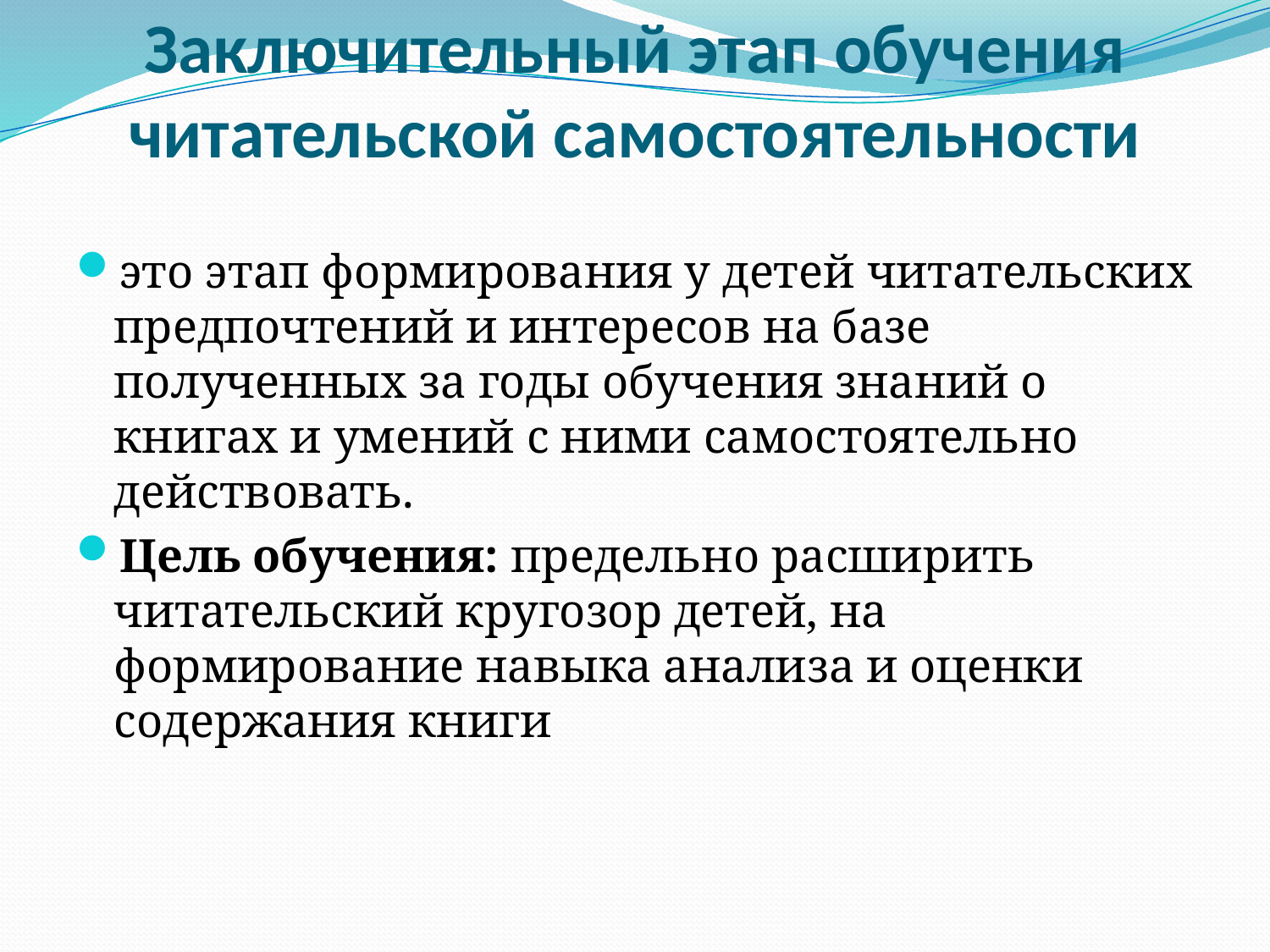

# Заключительный этап обучения читательской самостоятельности
это этап формирования у детей читательских предпочтений и интересов на базе полученных за годы обучения знаний о книгах и умений с ними самостоятельно действовать.
Цель обучения: предельно расширить читательский кругозор детей, на формирование навыка анализа и оценки содержания книги